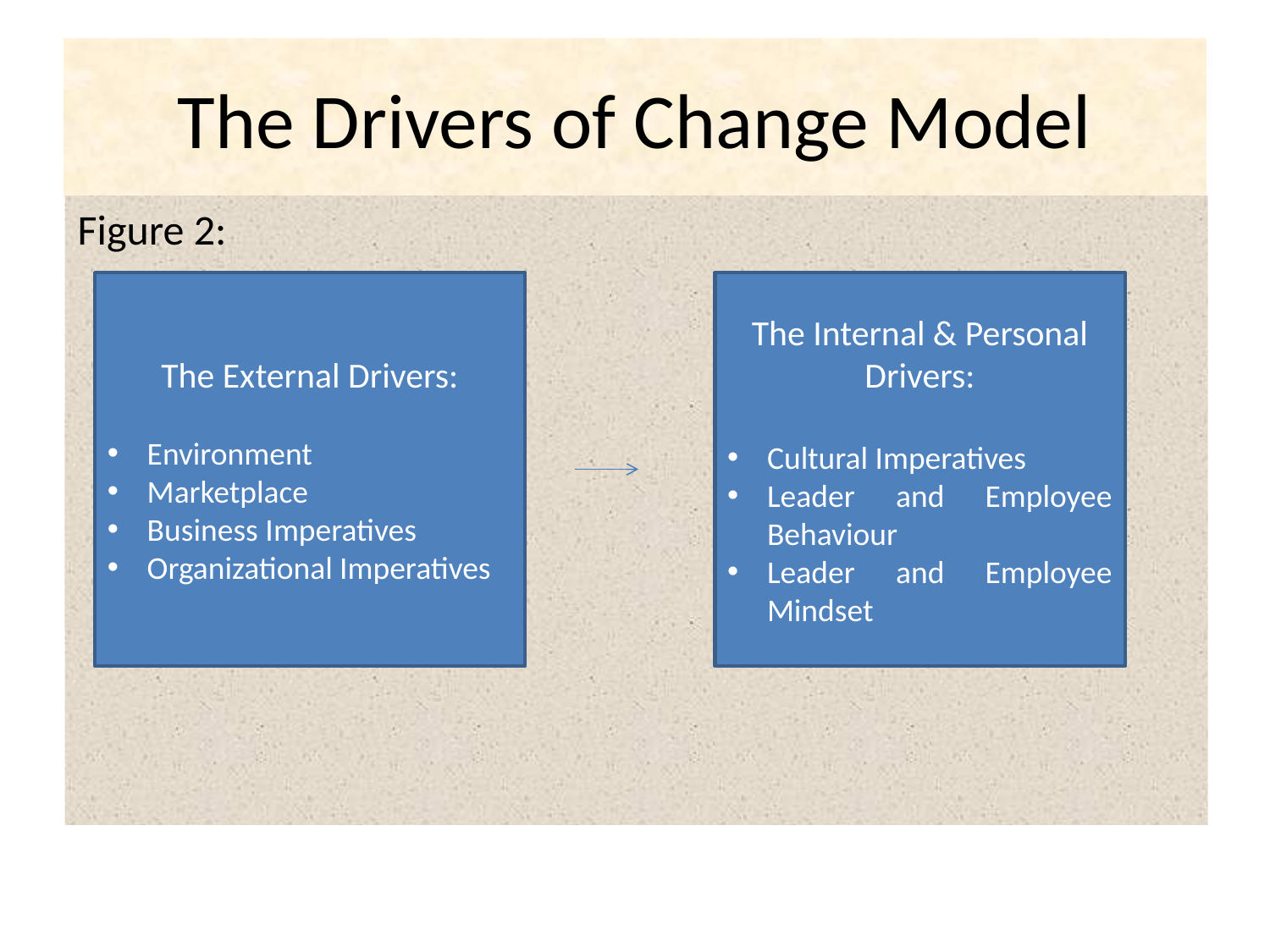

# The Drivers of Change Model
Figure 2:
The External Drivers:

Environment
Marketplace
Business Imperatives
Organizational Imperatives
The Internal & Personal Drivers:

Cultural Imperatives
Leader and Employee Behaviour
Leader and Employee Mindset